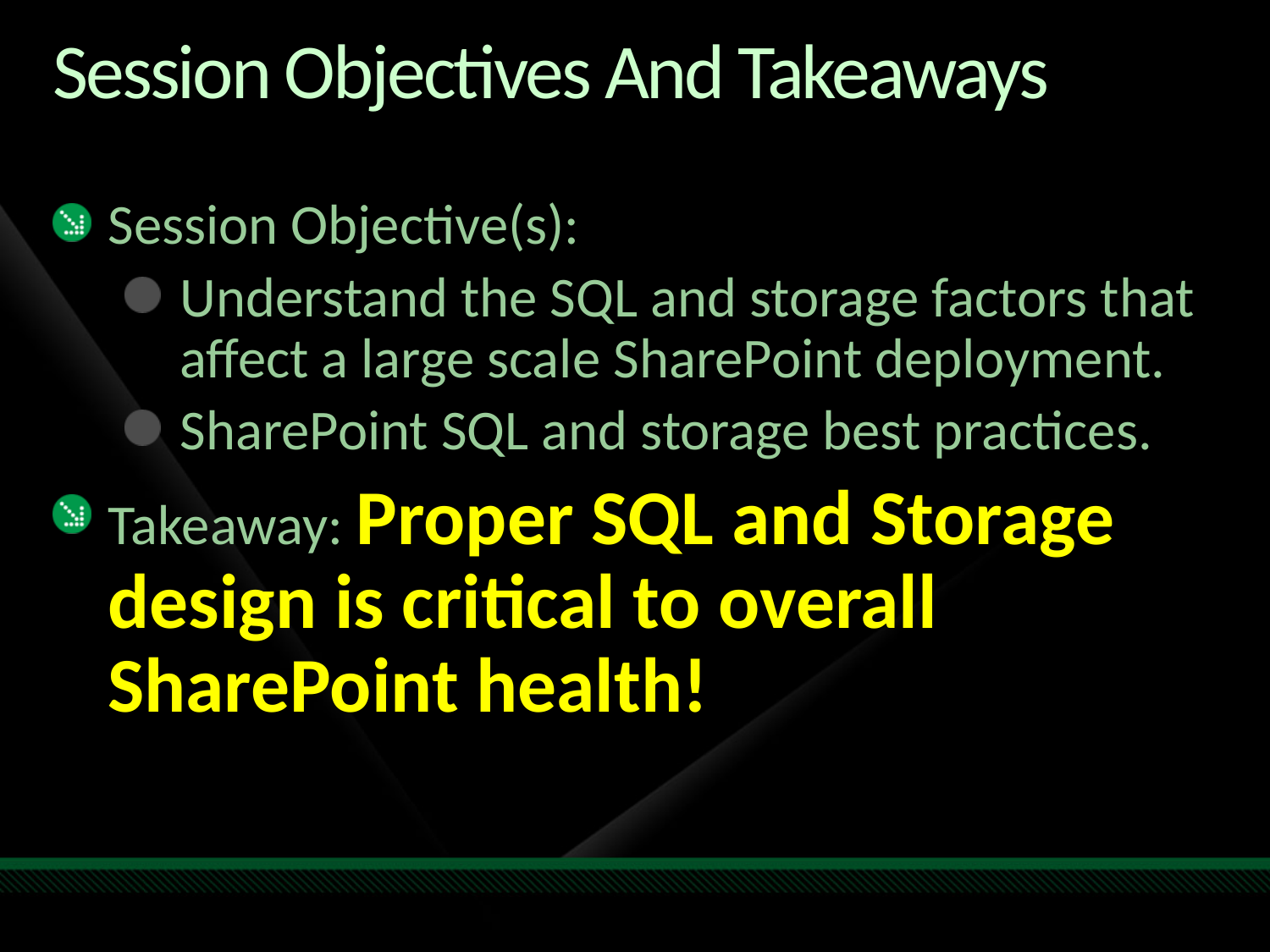

# Session Objectives And Takeaways
Session Objective(s):
Understand the SQL and storage factors that affect a large scale SharePoint deployment.
SharePoint SQL and storage best practices.
Takeaway: Proper SQL and Storage design is critical to overall SharePoint health!